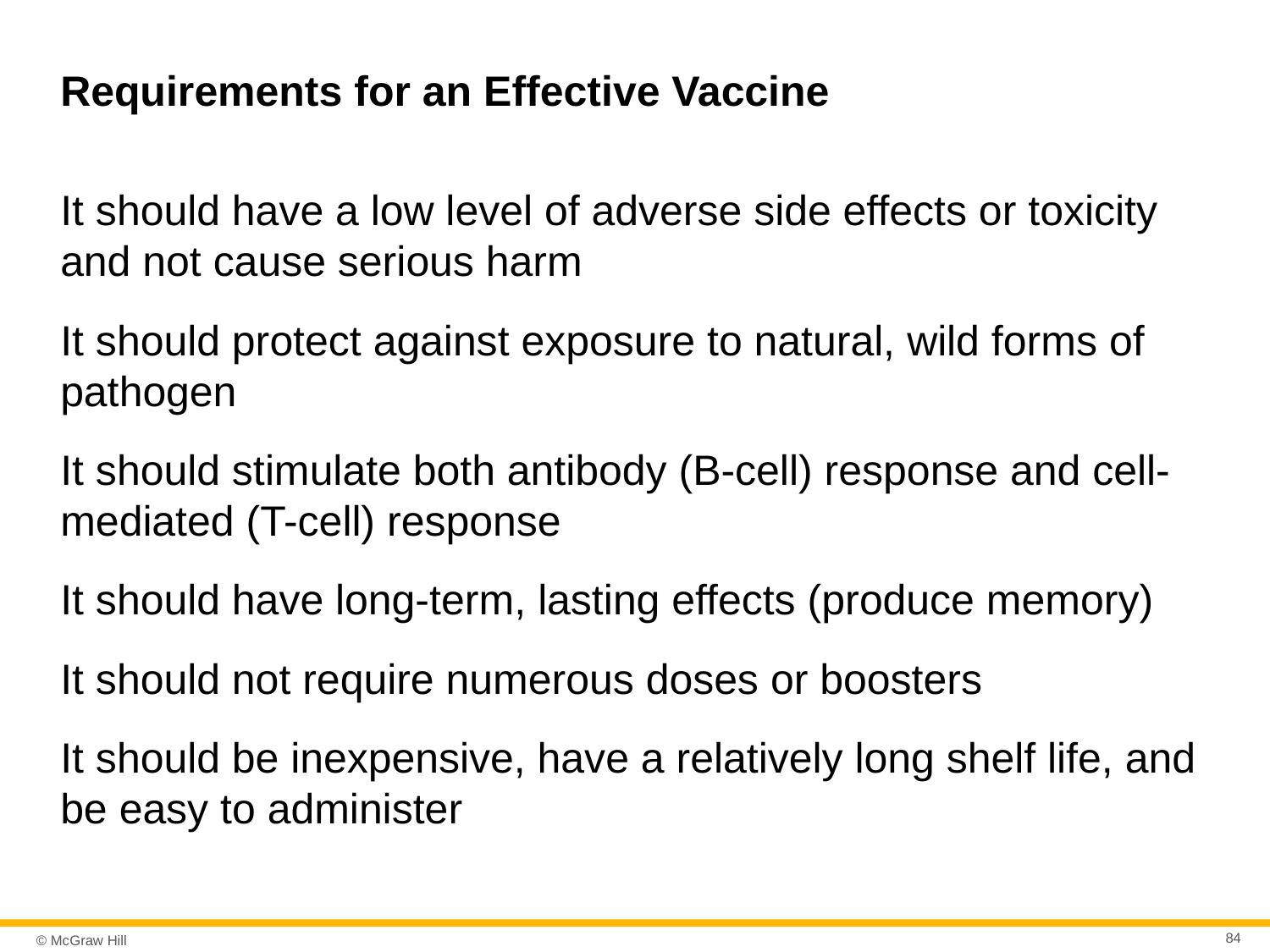

# Requirements for an Effective Vaccine
It should have a low level of adverse side effects or toxicity and not cause serious harm
It should protect against exposure to natural, wild forms of pathogen
It should stimulate both antibody (B-cell) response and cell-mediated (T-cell) response
It should have long-term, lasting effects (produce memory)
It should not require numerous doses or boosters
It should be inexpensive, have a relatively long shelf life, and be easy to administer